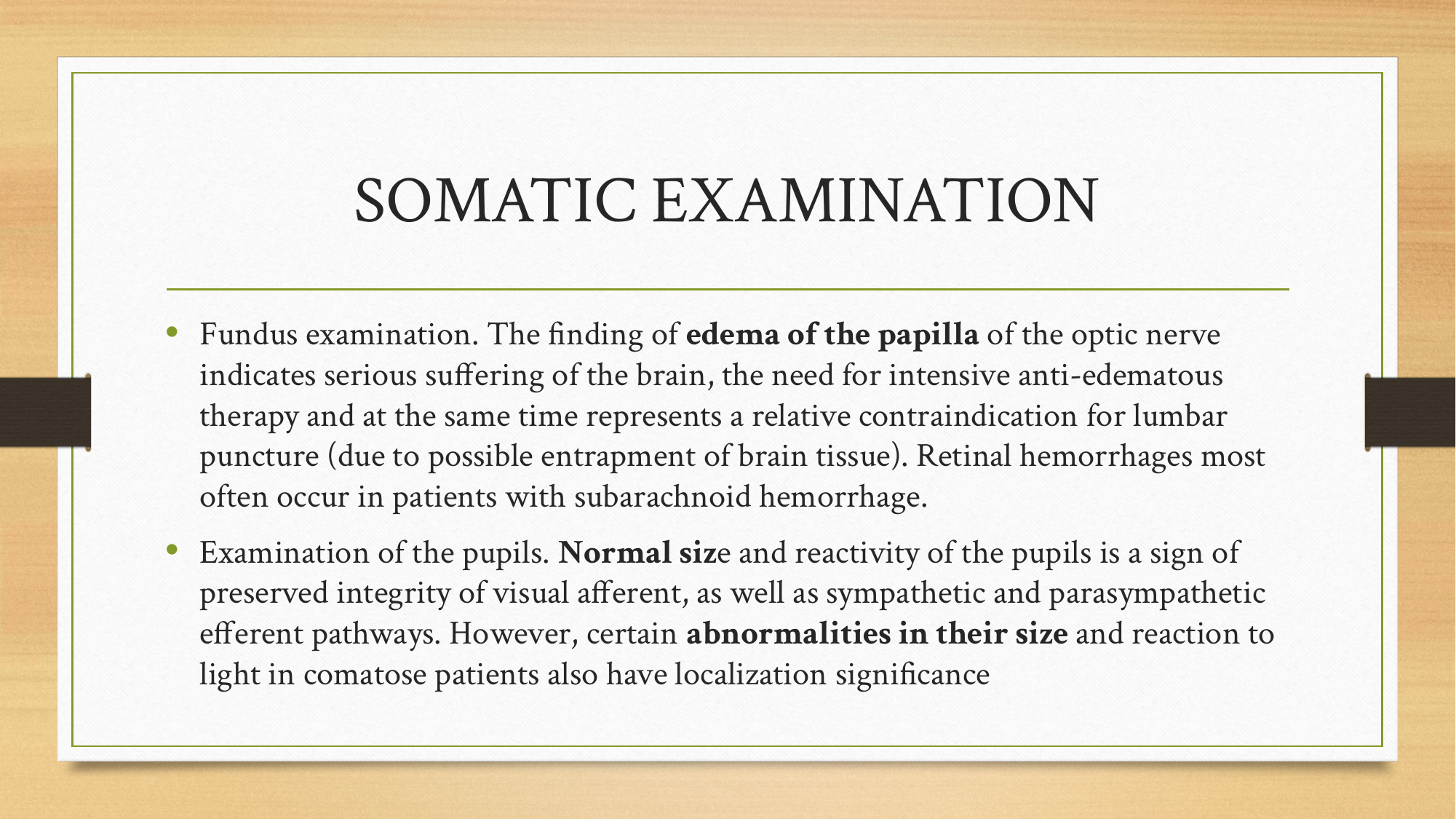

# SOMATIC EXAMINATION
Fundus examination. The finding of edema of the papilla of the optic nerve indicates serious suffering of the brain, the need for intensive anti-edematous therapy and at the same time represents a relative contraindication for lumbar puncture (due to possible entrapment of brain tissue). Retinal hemorrhages most often occur in patients with subarachnoid hemorrhage.
Examination of the pupils. Normal size and reactivity of the pupils is a sign of preserved integrity of visual afferent, as well as sympathetic and parasympathetic efferent pathways. However, certain abnormalities in their size and reaction to light in comatose patients also have localization significance